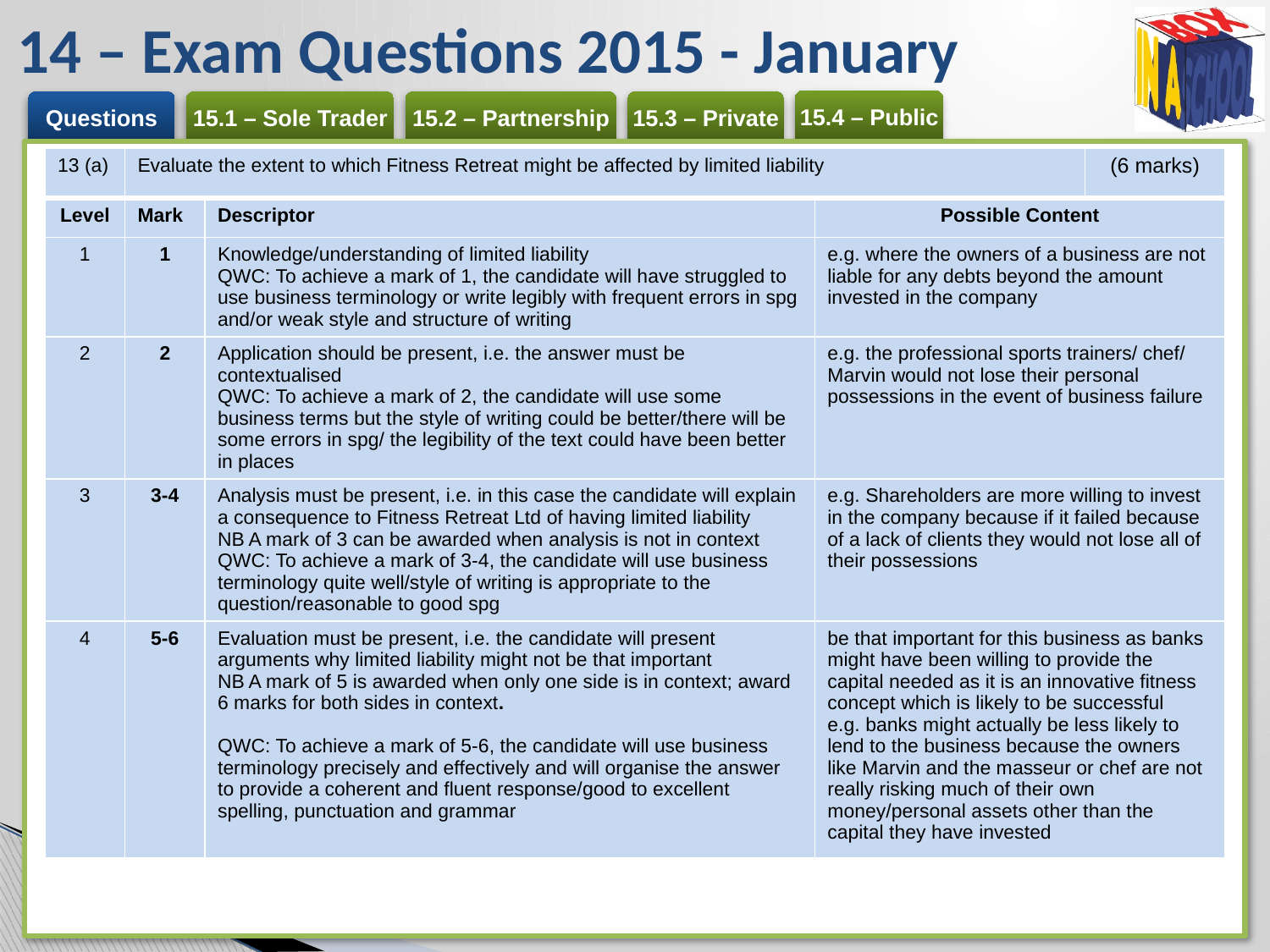

# 14 – Exam Questions 2015 - January
| 13 (a) | Evaluate the extent to which Fitness Retreat might be affected by limited liability |  |  | (6 marks) |
| --- | --- | --- | --- | --- |
| Level | Mark | Descriptor | Possible Content |  |
| 1 | 1 | Knowledge/understanding of limited liability QWC: To achieve a mark of 1, the candidate will have struggled to use business terminology or write legibly with frequent errors in spg and/or weak style and structure of writing | e.g. where the owners of a business are not liable for any debts beyond the amount invested in the company |  |
| 2 | 2 | Application should be present, i.e. the answer must be contextualised QWC: To achieve a mark of 2, the candidate will use some business terms but the style of writing could be better/there will be some errors in spg/ the legibility of the text could have been better in places | e.g. the professional sports trainers/ chef/ Marvin would not lose their personal possessions in the event of business failure |  |
| 3 | 3-4 | Analysis must be present, i.e. in this case the candidate will explain a consequence to Fitness Retreat Ltd of having limited liability NB A mark of 3 can be awarded when analysis is not in context QWC: To achieve a mark of 3-4, the candidate will use business terminology quite well/style of writing is appropriate to the question/reasonable to good spg | e.g. Shareholders are more willing to invest in the company because if it failed because of a lack of clients they would not lose all of their possessions |  |
| 4 | 5-6 | Evaluation must be present, i.e. the candidate will present arguments why limited liability might not be that important NB A mark of 5 is awarded when only one side is in context; award 6 marks for both sides in context. QWC: To achieve a mark of 5-6, the candidate will use business terminology precisely and effectively and will organise the answer to provide a coherent and fluent response/good to excellent spelling, punctuation and grammar | be that important for this business as banks might have been willing to provide the capital needed as it is an innovative fitness concept which is likely to be successful e.g. banks might actually be less likely to lend to the business because the owners like Marvin and the masseur or chef are not really risking much of their own money/personal assets other than the capital they have invested |  |